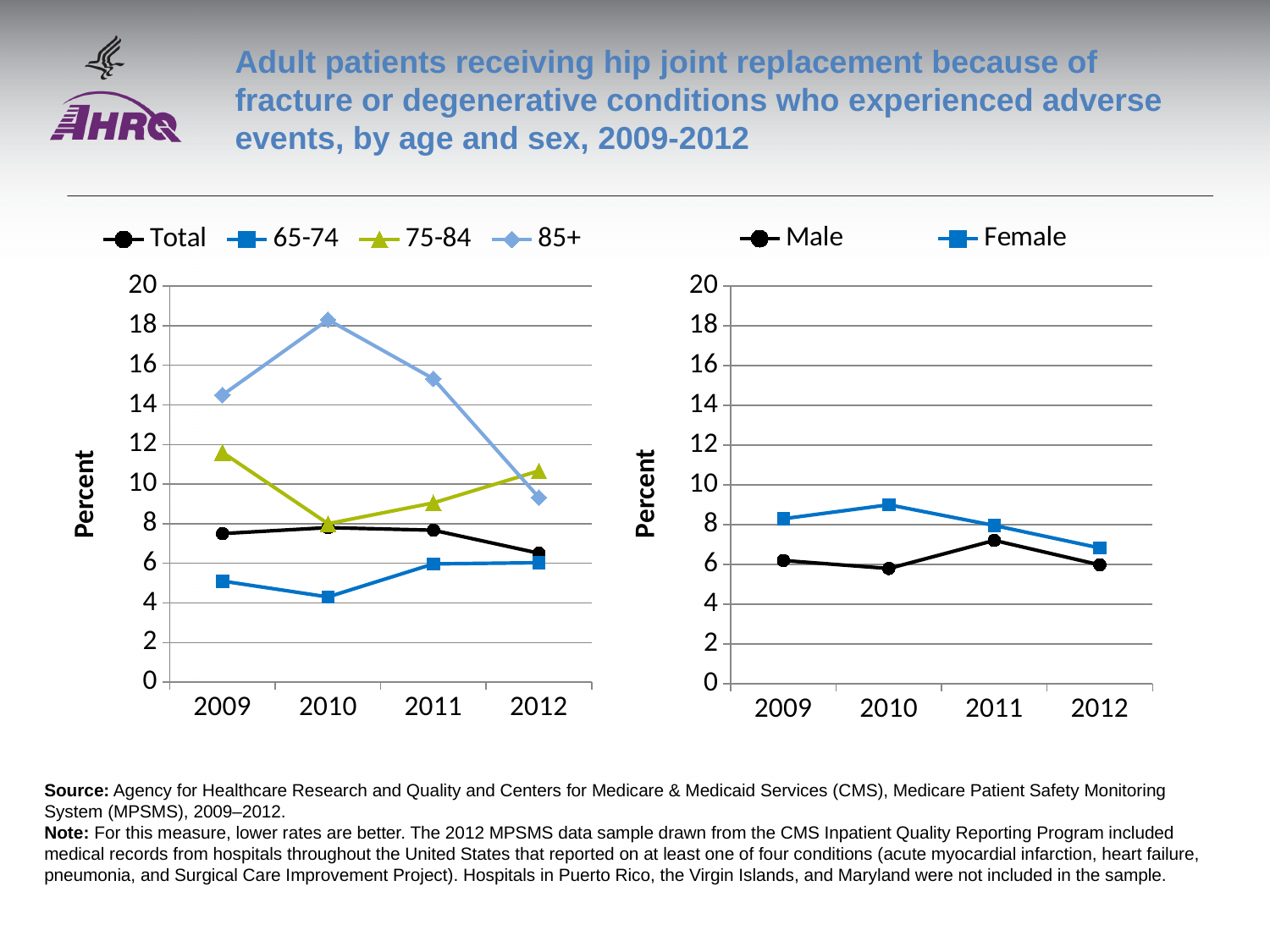

# Adult patients receiving hip joint replacement because of fracture or degenerative conditions who experienced adverse events, by age and sex, 2009-2012

### Chart

| Category | Total | 65-74 | 75-84 | 85+ |
|---|---|---|---|---|
| 2009 | 7.5 | 5.1 | 11.6 | 14.5 |
| 2010 | 7.8 | 4.3 | 8.0 | 18.3 |
| 2011 | 7.67 | 5.97 | 9.05 | 15.32 |
| 2012 | 6.51 | 6.03 | 10.67 | 9.32 |

### Chart

| Category | Male | Female |
|---|---|---|
| 2009 | 6.2 | 8.3 |
| 2010 | 5.8 | 9.0 |
| 2011 | 7.21 | 7.96 |
| 2012 | 5.98 | 6.83 |
Source: Agency for Healthcare Research and Quality and Centers for Medicare & Medicaid Services (CMS), Medicare Patient Safety Monitoring System (MPSMS), 2009–2012.
Note: For this measure, lower rates are better. The 2012 MPSMS data sample drawn from the CMS Inpatient Quality Reporting Program included medical records from hospitals throughout the United States that reported on at least one of four conditions (acute myocardial infarction, heart failure, pneumonia, and Surgical Care Improvement Project). Hospitals in Puerto Rico, the Virgin Islands, and Maryland were not included in the sample.